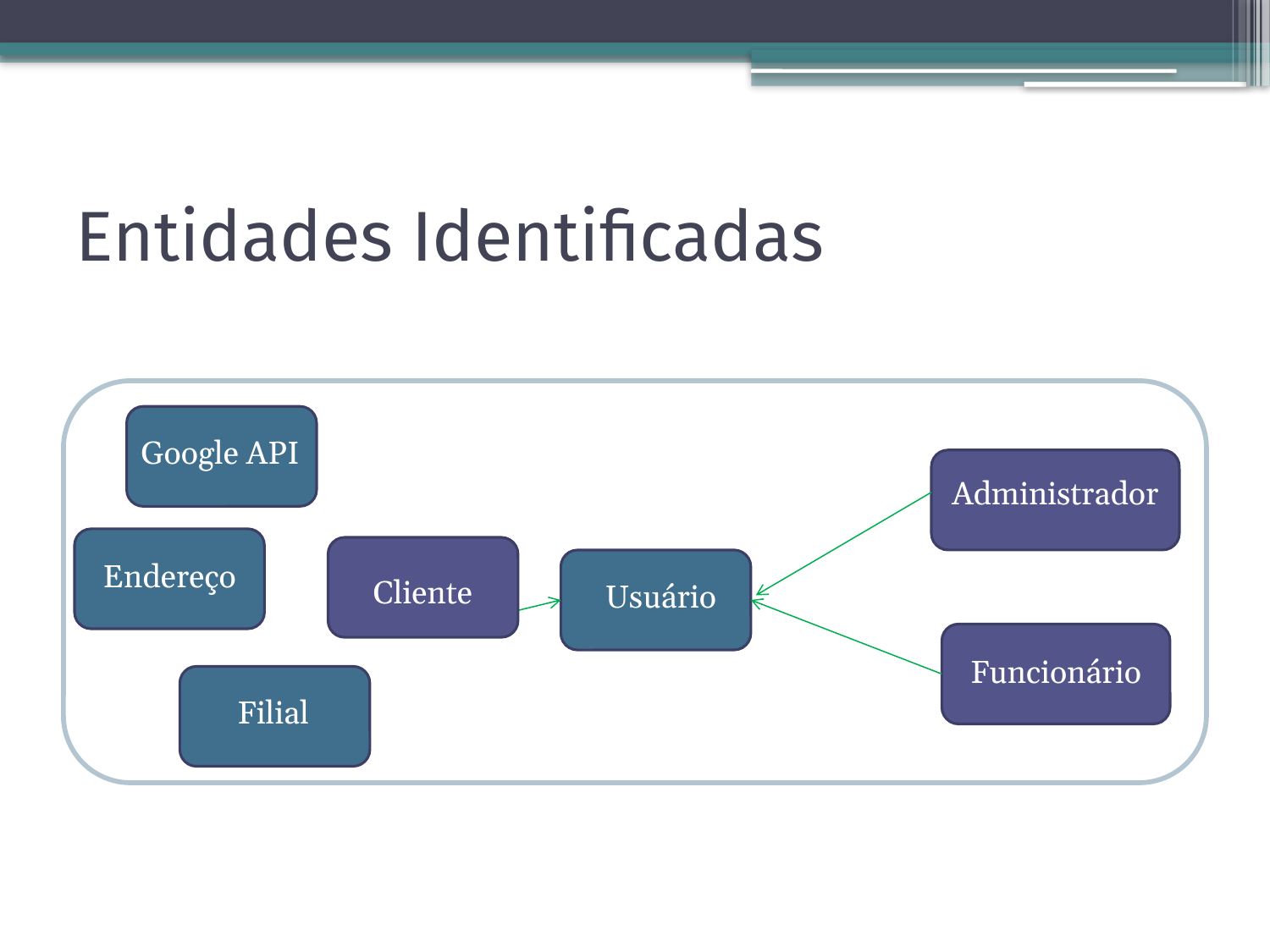

# Entidades Identificadas

Google API
Usuário

Administrador

Endereço

Cliente

Usuário

Funcionário

Filial